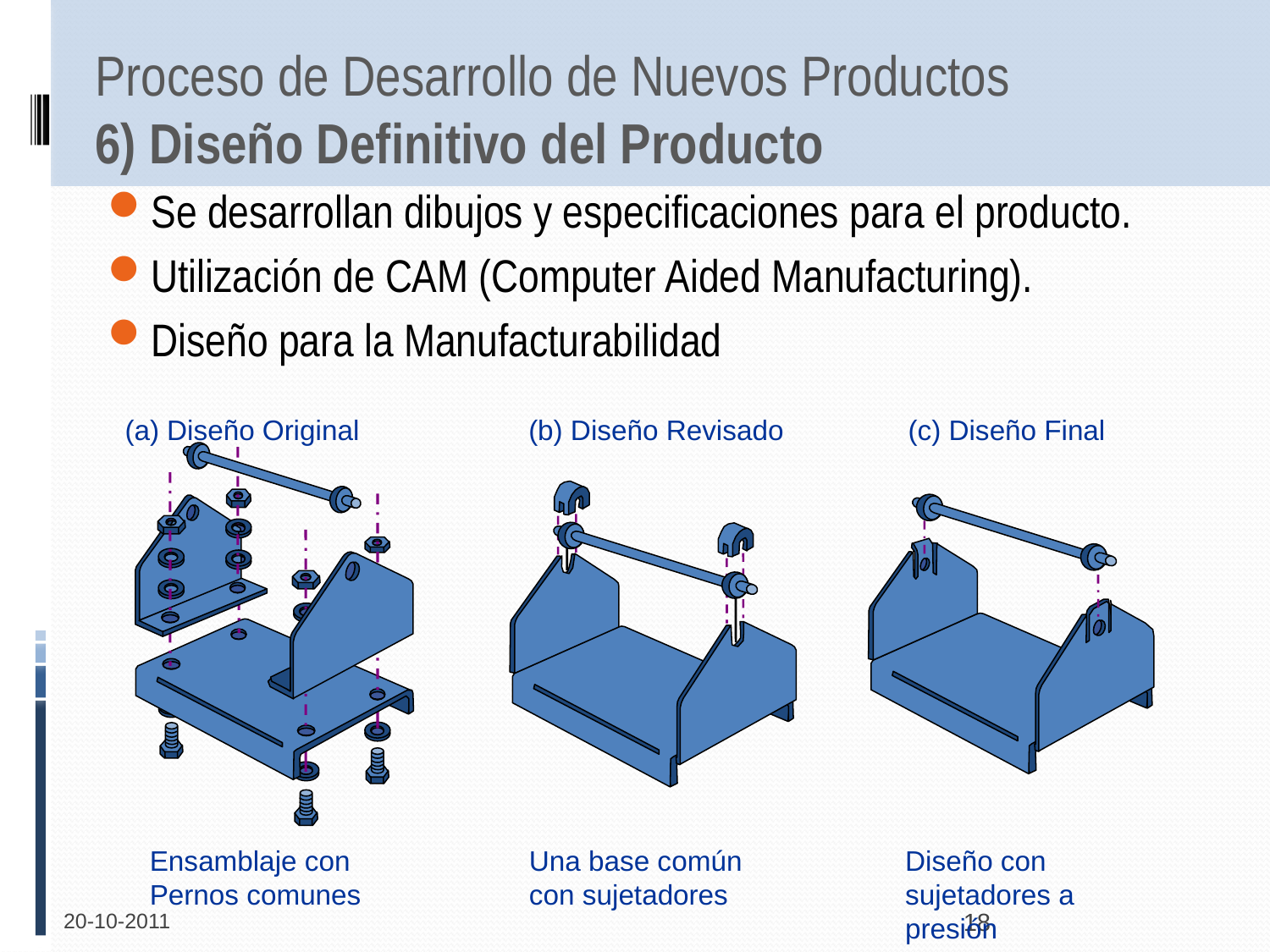

# Proceso de Desarrollo de Nuevos Productos 6) Diseño Definitivo del Producto
Se desarrollan dibujos y especificaciones para el producto.
Utilización de CAM (Computer Aided Manufacturing).
Diseño para la Manufacturabilidad
(a) Diseño Original
(b) Diseño Revisado
(c) Diseño Final

Ensamblaje con
Pernos comunes
Una base común con sujetadores
Diseño con sujetadores a presión
20-10-2011
18